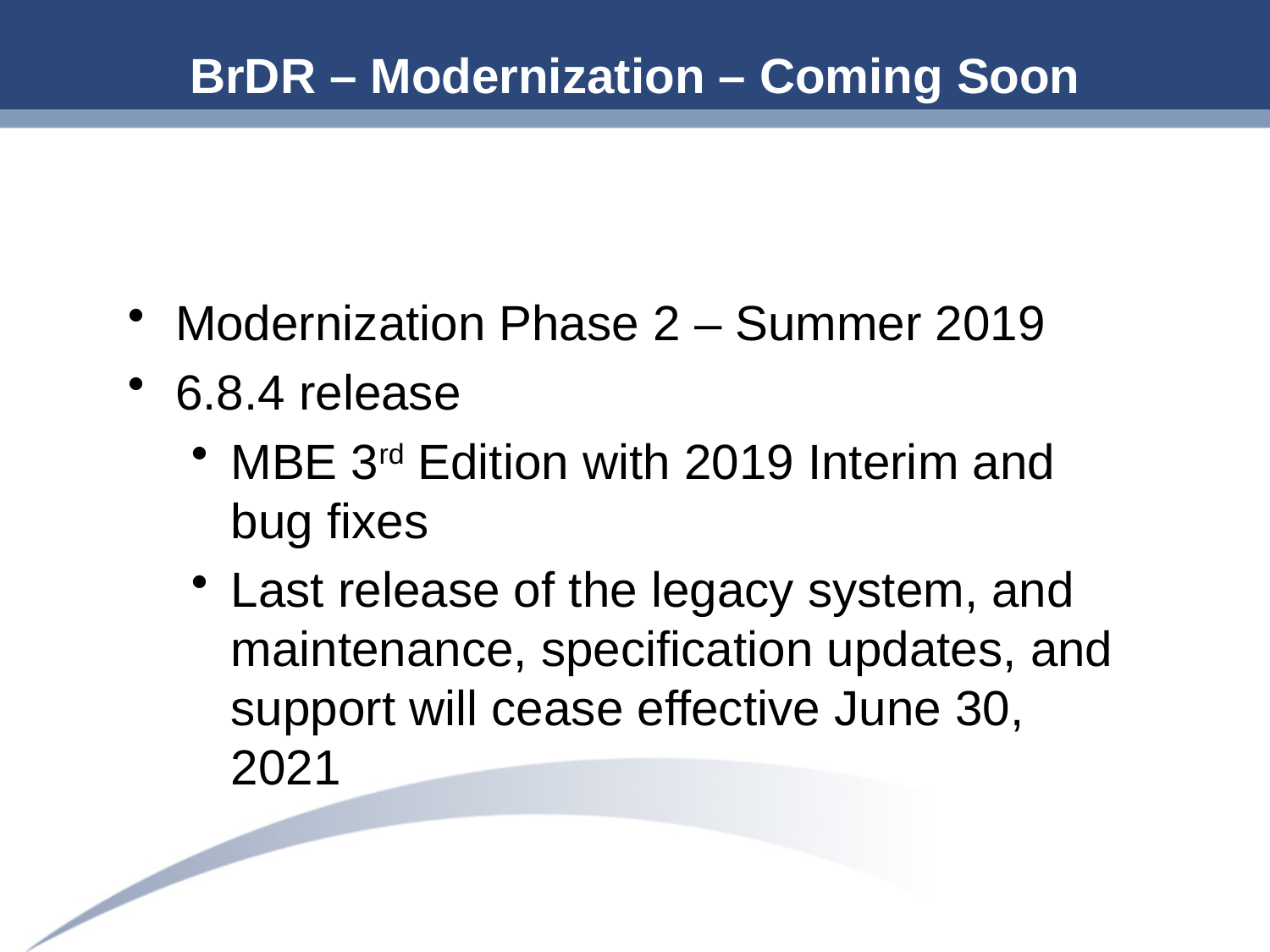

27
# BrDR – Modernization – Coming Soon
Modernization Phase 2 – Summer 2019
6.8.4 release
MBE 3rd Edition with 2019 Interim and bug fixes
Last release of the legacy system, and maintenance, specification updates, and support will cease effective June 30, 2021